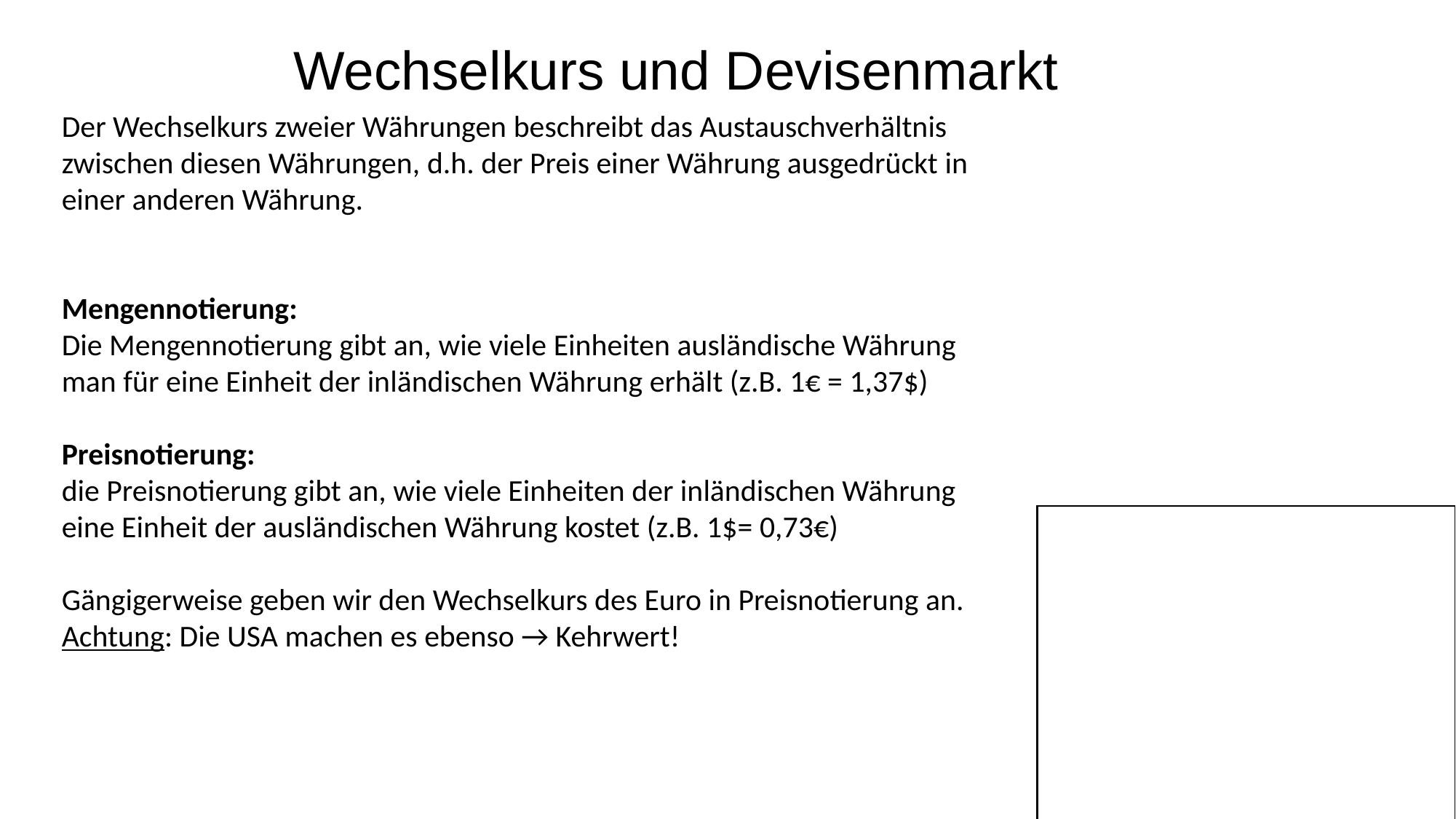

Wechselkurs und Devisenmarkt
Der Wechselkurs zweier Währungen beschreibt das Austauschverhältnis zwischen diesen Währungen, d.h. der Preis einer Währung ausgedrückt in einer anderen Währung.

Mengennotierung:
Die Mengennotierung gibt an, wie viele Einheiten ausländische Währung man für eine Einheit der inländischen Währung erhält (z.B. 1€ = 1,37$)

Preisnotierung:
die Preisnotierung gibt an, wie viele Einheiten der inländischen Währung eine Einheit der ausländischen Währung kostet (z.B. 1$= 0,73€)

Gängigerweise geben wir den Wechselkurs des Euro in Preisnotierung an.
Achtung: Die USA machen es ebenso → Kehrwert!